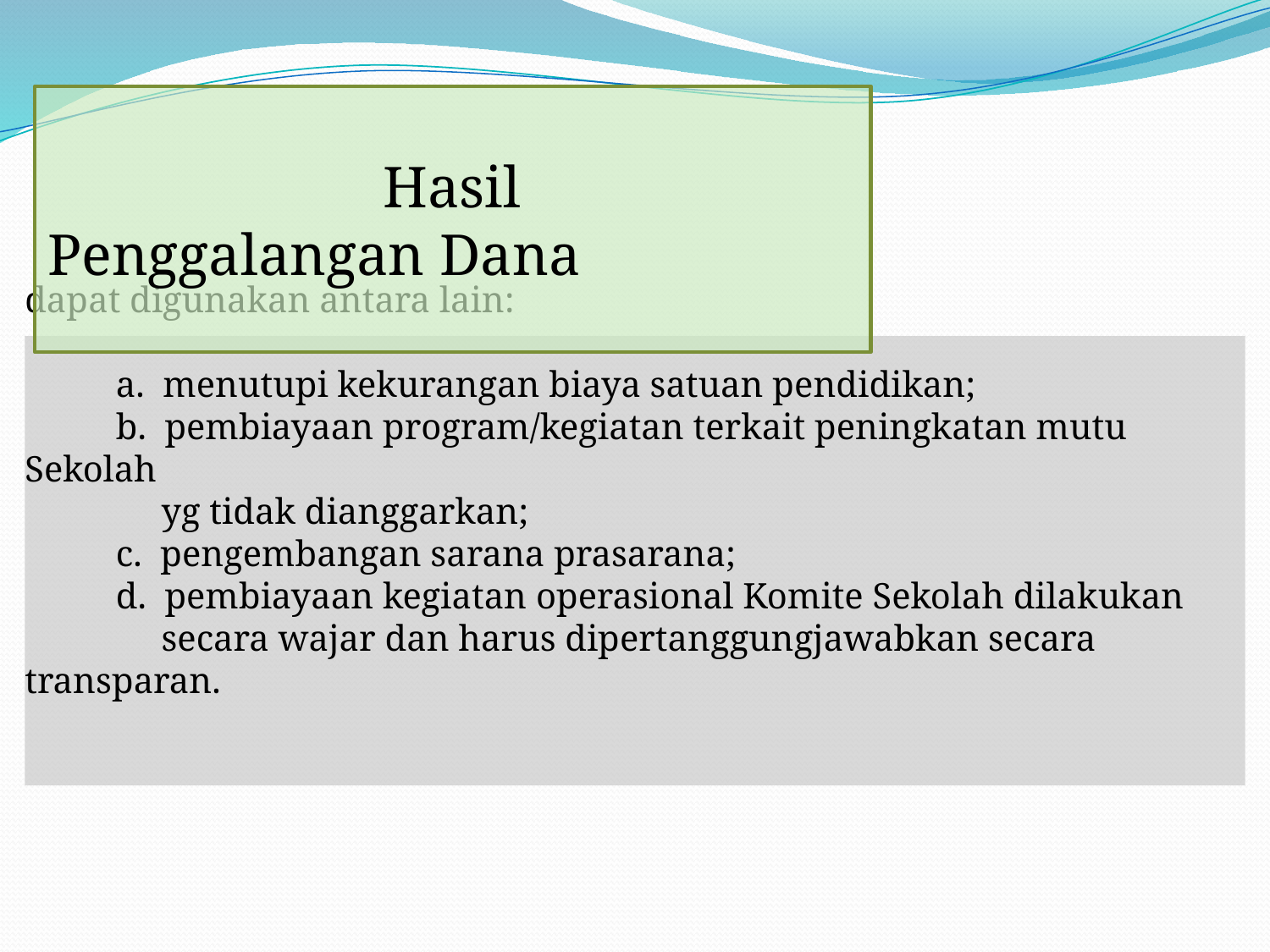

Hasil  Penggalangan Dana

# dapat digunakan antara lain: a.  menutupi kekurangan biaya satuan pendidikan; b.  pembiayaan program/kegiatan terkait peningkatan mutu Sekolah yg tidak dianggarkan; c.  pengembangan sarana prasarana; d.  pembiayaan kegiatan operasional Komite Sekolah dilakukan secara wajar dan harus dipertanggungjawabkan secara transparan.